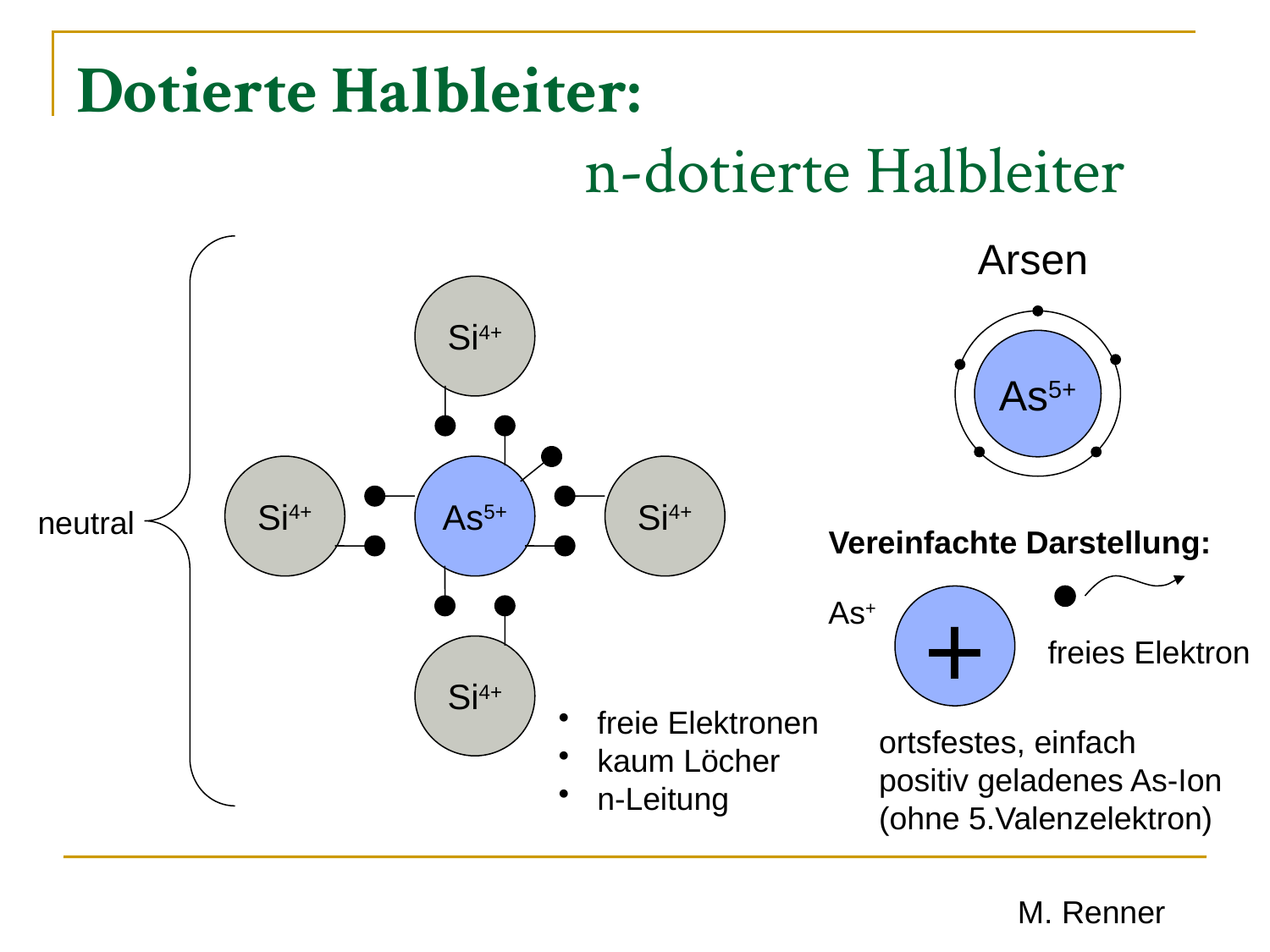

# Dotierte Halbleiter: n-dotierte Halbleiter
Arsen

Si4+

As5+

Si4+
As5+
Si4+

neutral
Vereinfachte Darstellung:

As+
+

freies Elektron
Si4+
 freie Elektronen
 kaum Löcher
 n-Leitung
ortsfestes, einfach
positiv geladenes As-Ion
(ohne 5.Valenzelektron)
M. Renner